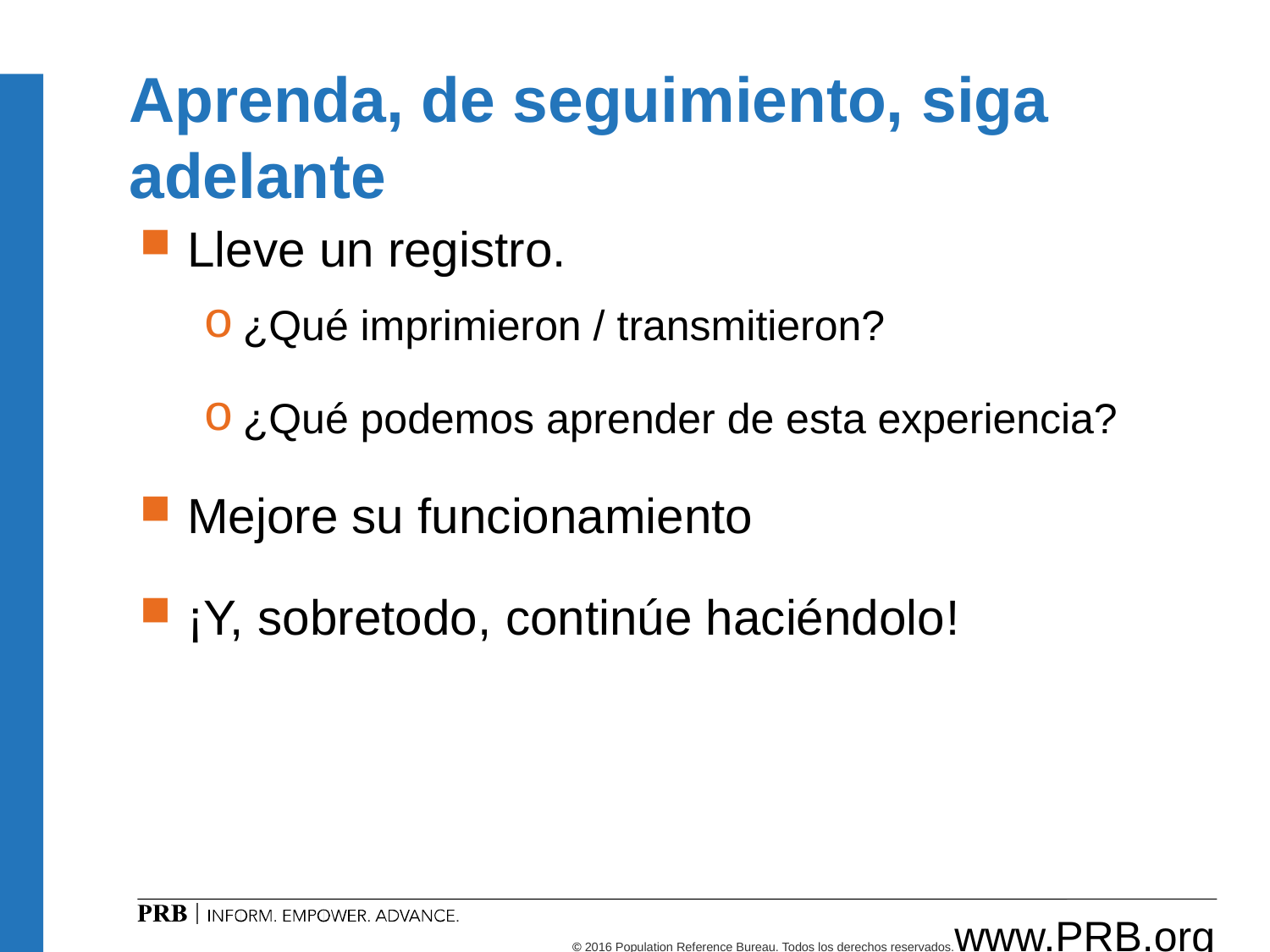

# Aprenda, de seguimiento, siga adelante
Lleve un registro.
¿Qué imprimieron / transmitieron?
¿Qué podemos aprender de esta experiencia?
Mejore su funcionamiento
¡Y, sobretodo, continúe haciéndolo!